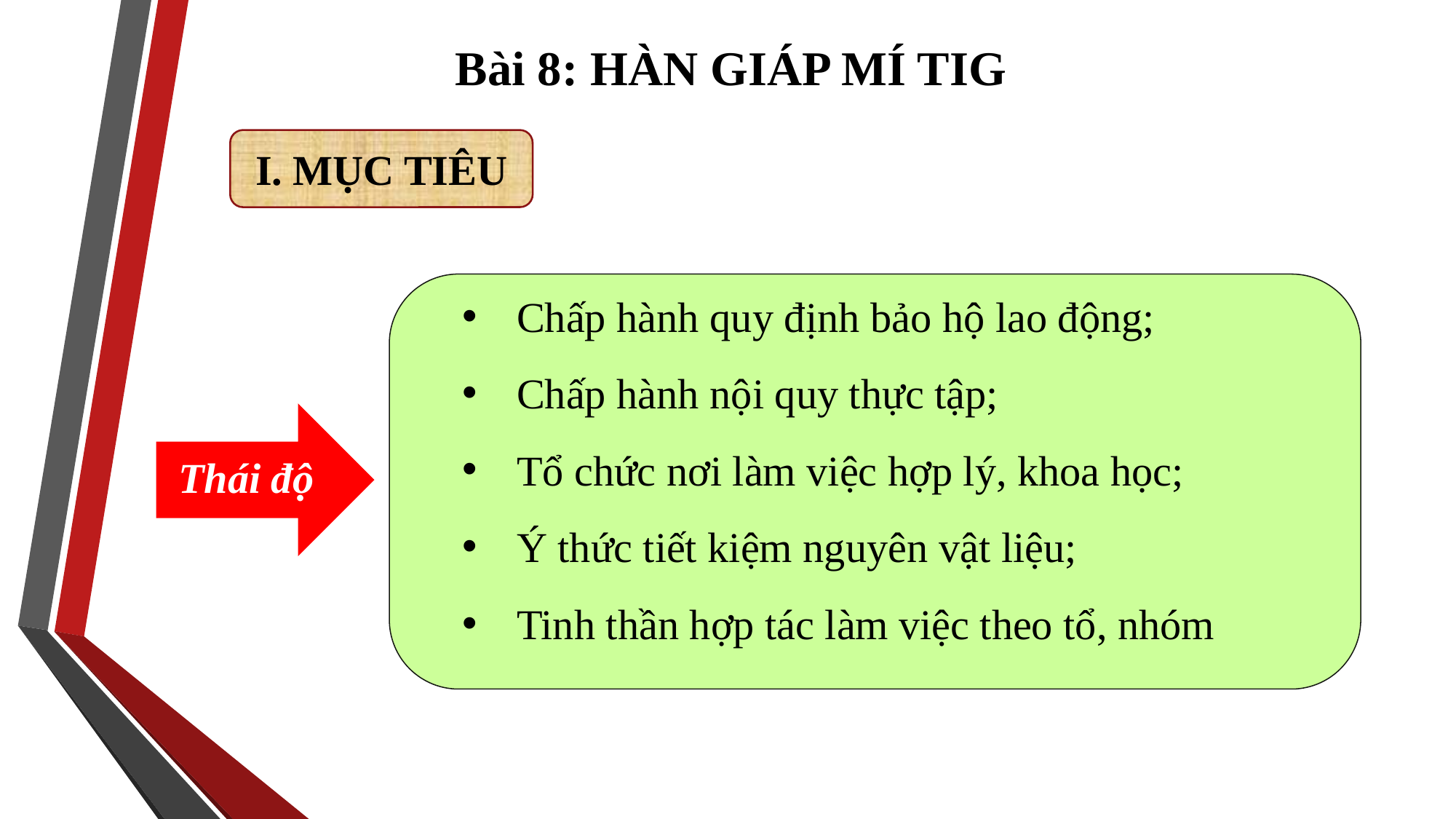

Bài 8: HÀN GIÁP MÍ TIG
I. MỤC TIÊU

Chấp hành quy định bảo hộ lao động;
Chấp hành nội quy thực tập;
Tổ chức nơi làm việc hợp lý, khoa học;
Ý thức tiết kiệm nguyên vật liệu;
Tinh thần hợp tác làm việc theo tổ, nhóm

Thái độ